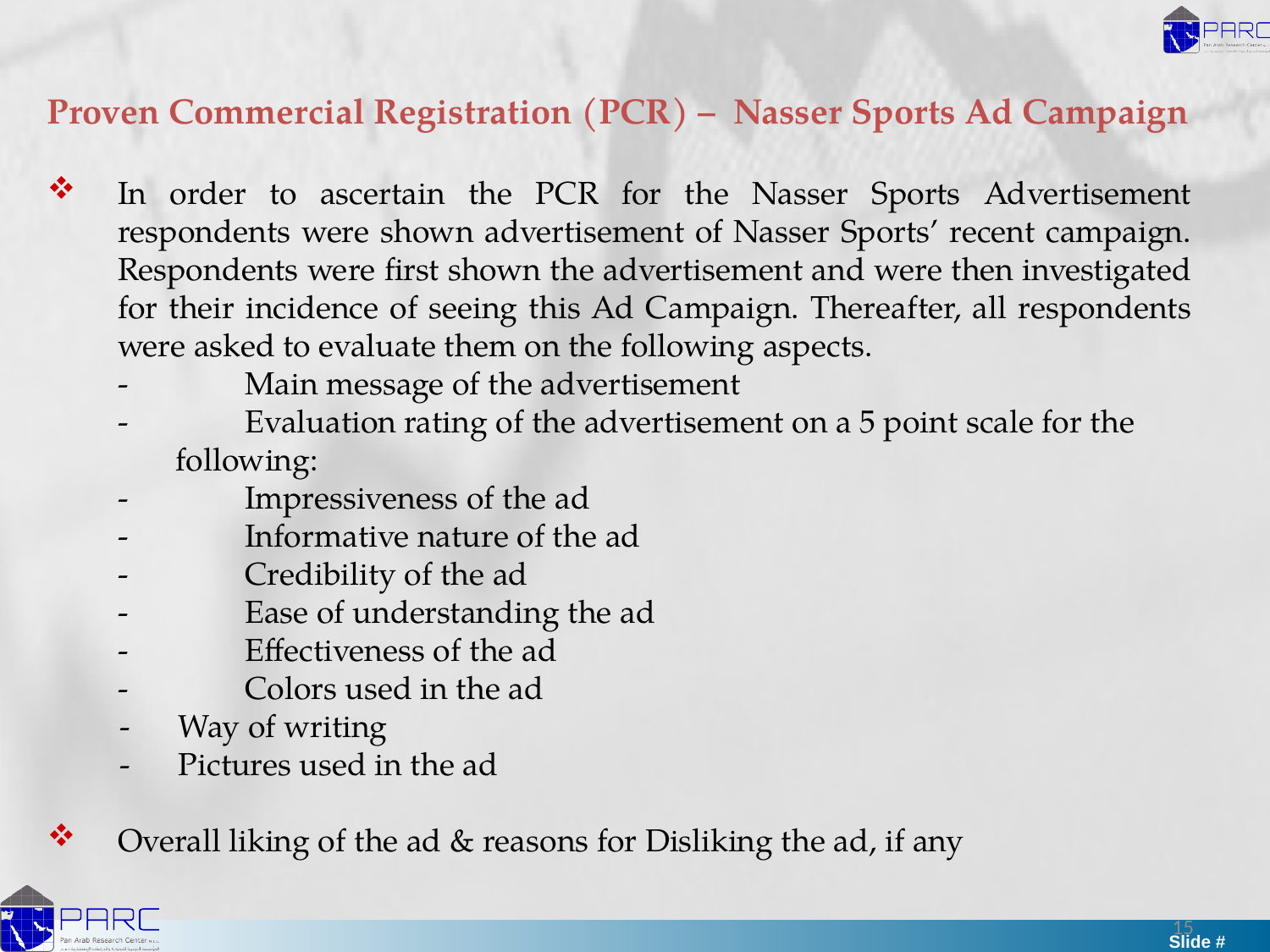

Proven Commercial Registration (PCR) –  Nasser Sports Ad Campaign

In order to ascertain the PCR for the Nasser Sports Advertisement respondents were shown advertisement of Nasser Sports’ recent campaign. Respondents were first shown the advertisement and were then investigated for their incidence of seeing this Ad Campaign. Thereafter, all respondents were asked to evaluate them on the following aspects.
	-	Main message of the advertisement
	-	Evaluation rating of the advertisement on a 5 point scale for the
                following:
	-	Impressiveness of the ad
	-	Informative nature of the ad
	-	Credibility of the ad
	-	Ease of understanding the ad
	-	Effectiveness of the ad
	-	Colors used in the ad
         -      Way of writing
         -      Pictures used in the ad

Overall liking of the ad & reasons for Disliking the ad, if any
15